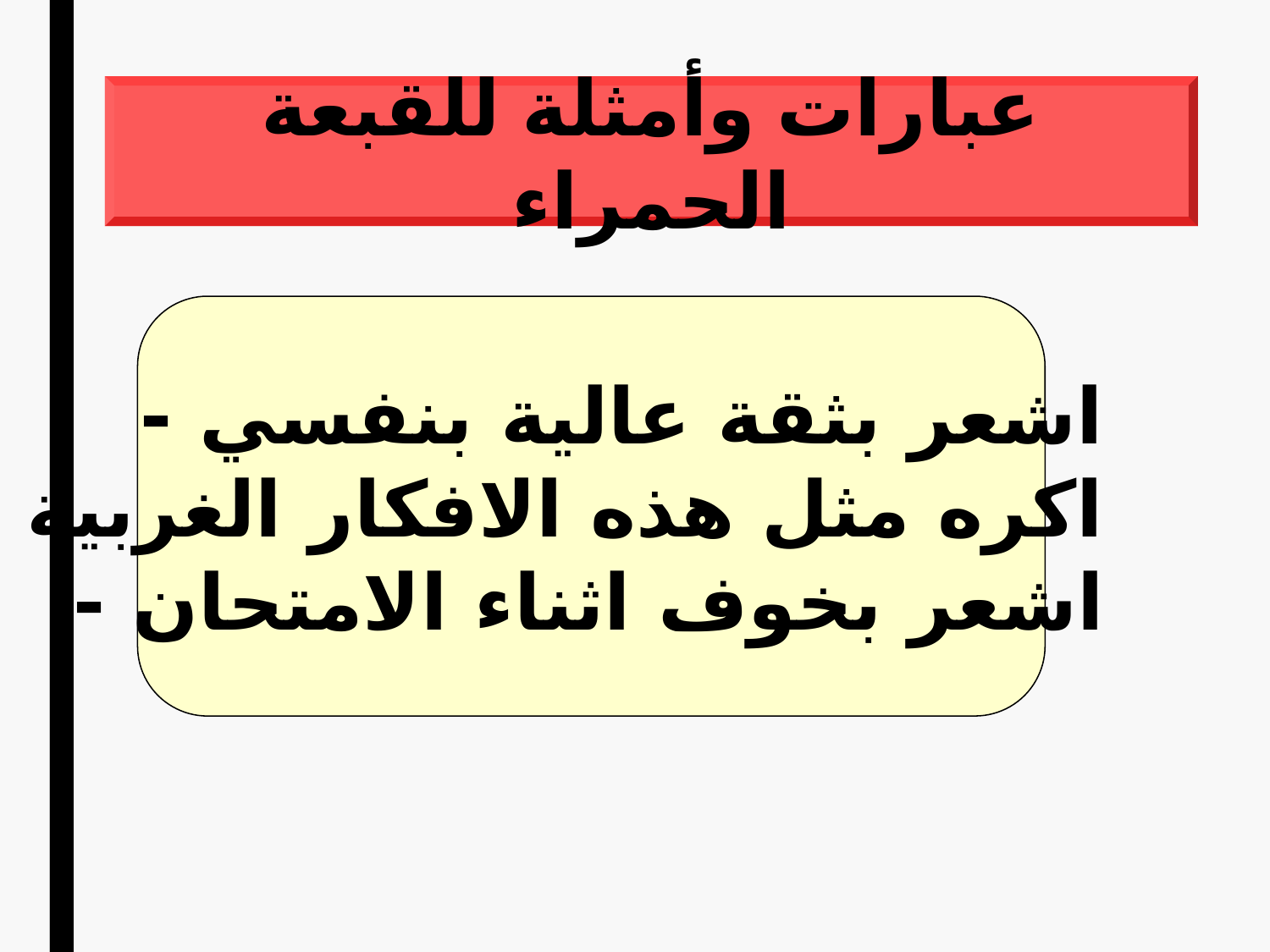

عبارات وأمثلة للقبعة الحمراء

- اشعر بثقة عالية بنفسي
- اكره مثل هذه الافكار الغربية
- اشعر بخوف اثناء الامتحان